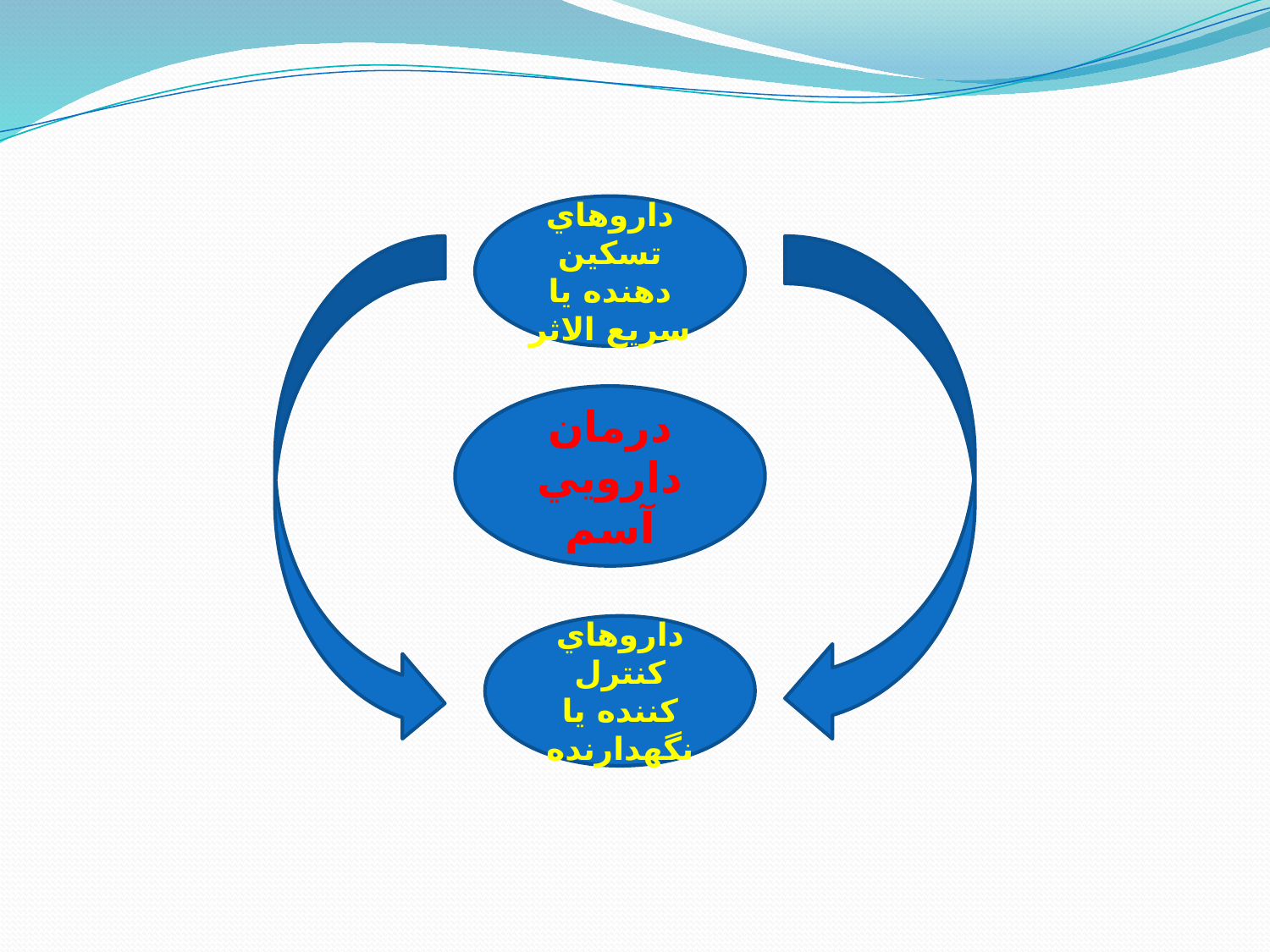

داروهاي تسكين دهنده يا سریع الاثر

درمان دارويي آسم
داروهاي كنترل كننده يا نگهدارنده